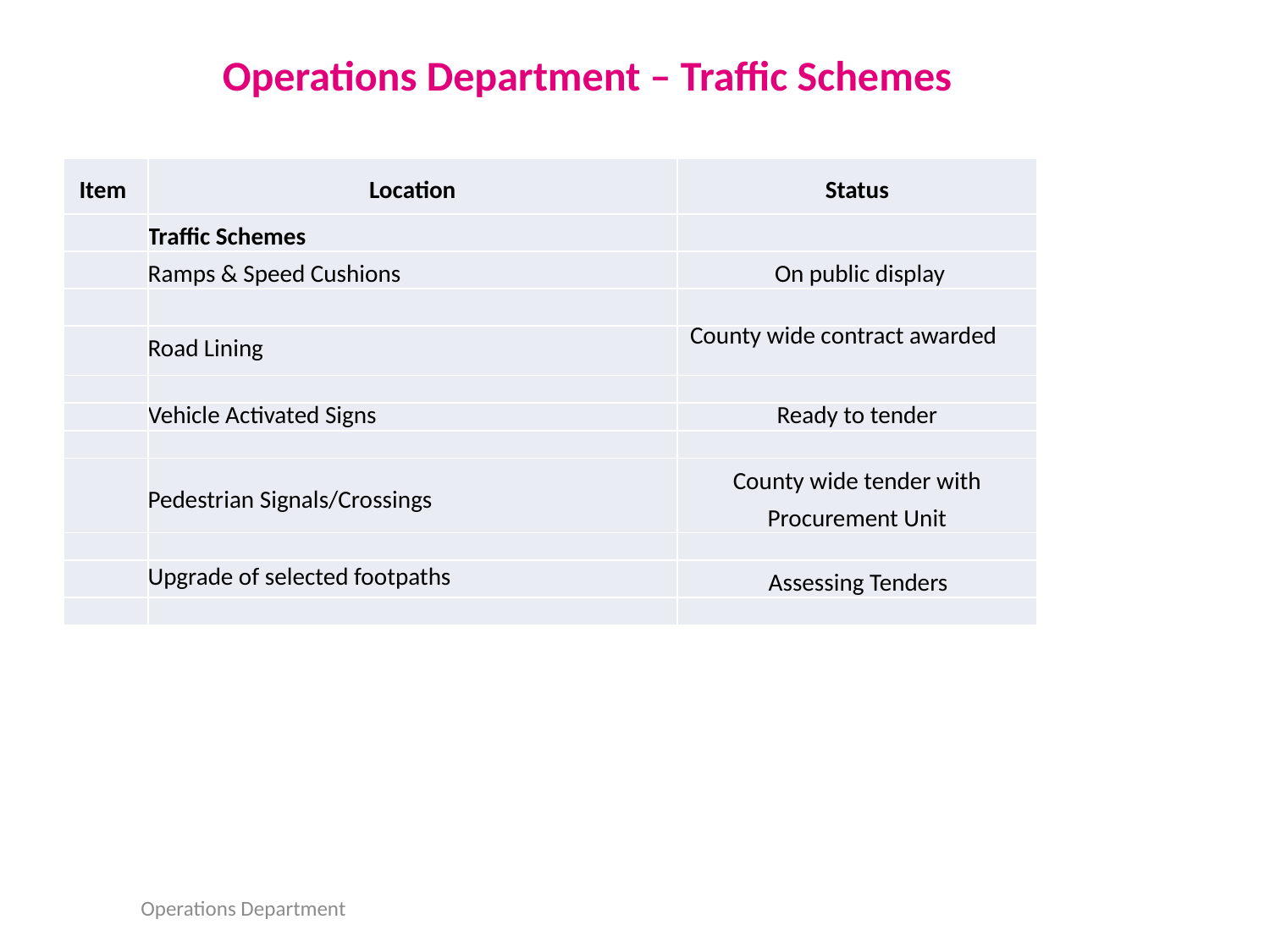

Operations Department – Traffic Schemes
| Item | Location | Status |
| --- | --- | --- |
|  | Traffic Schemes |  |
|  | Ramps & Speed Cushions | On public display |
|  |  |  |
|  | Road Lining | County wide contract awarded |
|  |  |  |
|  | Vehicle Activated Signs | Ready to tender |
|  |  |  |
|  | Pedestrian Signals/Crossings | County wide tender with Procurement Unit |
|  |  |  |
|  | Upgrade of selected footpaths | Assessing Tenders |
|  |  |  |
Operations Department